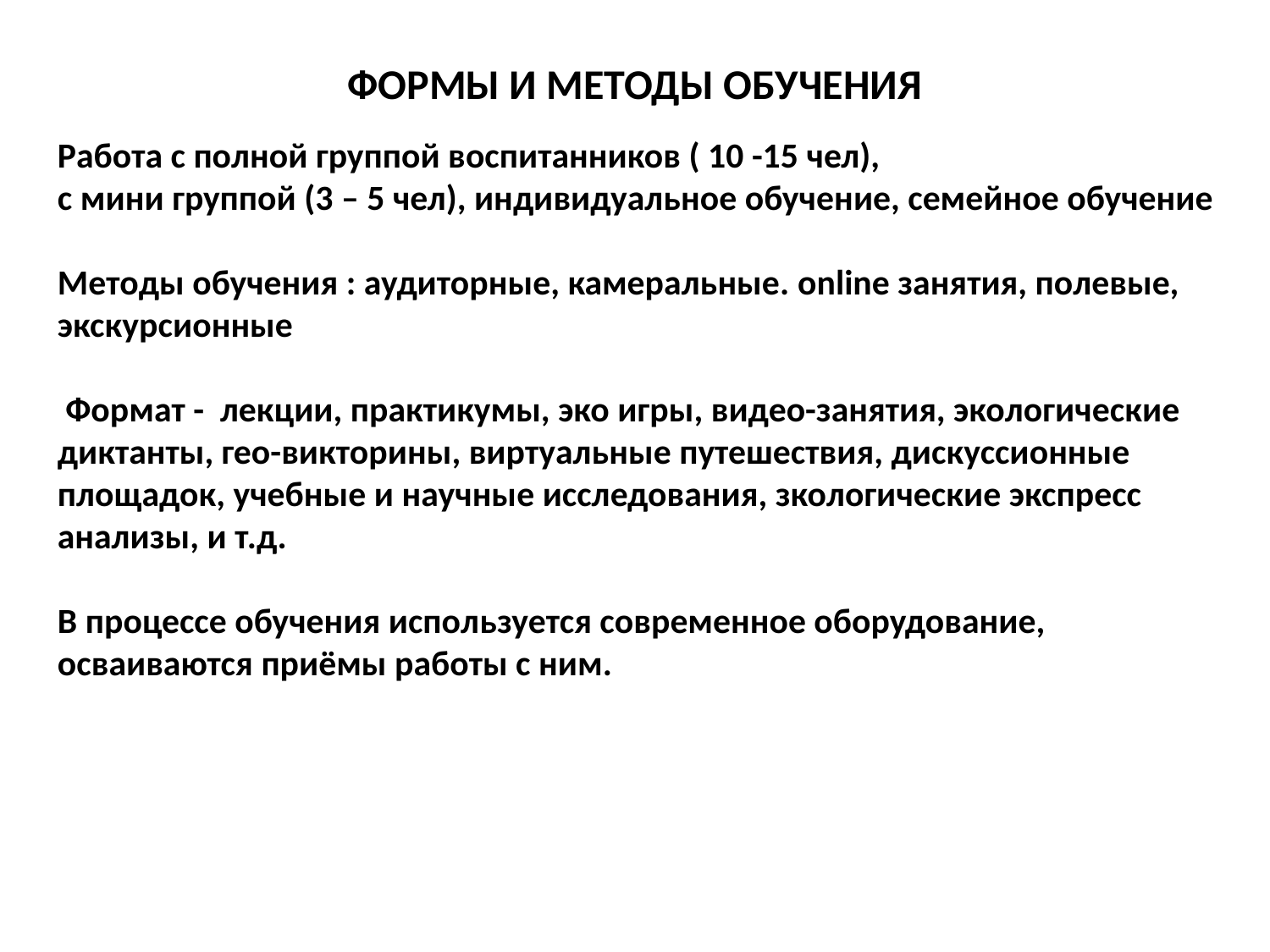

# ФОРМЫ И МЕТОДЫ ОБУЧЕНИЯ
Работа с полной группой воспитанников ( 10 -15 чел),
с мини группой (3 – 5 чел), индивидуальное обучение, семейное обучение

Методы обучения : аудиторные, камеральные. online занятия, полевые, экскурсионные

 Формат -  лекции, практикумы, эко игры, видео-занятия, экологические диктанты, гео-викторины, виртуальные путешествия, дискуссионные площадок, учебные и научные исследования, зкологические экспресс анализы, и т.д.

В процессе обучения используется современное оборудование, осваиваются приёмы работы с ним.